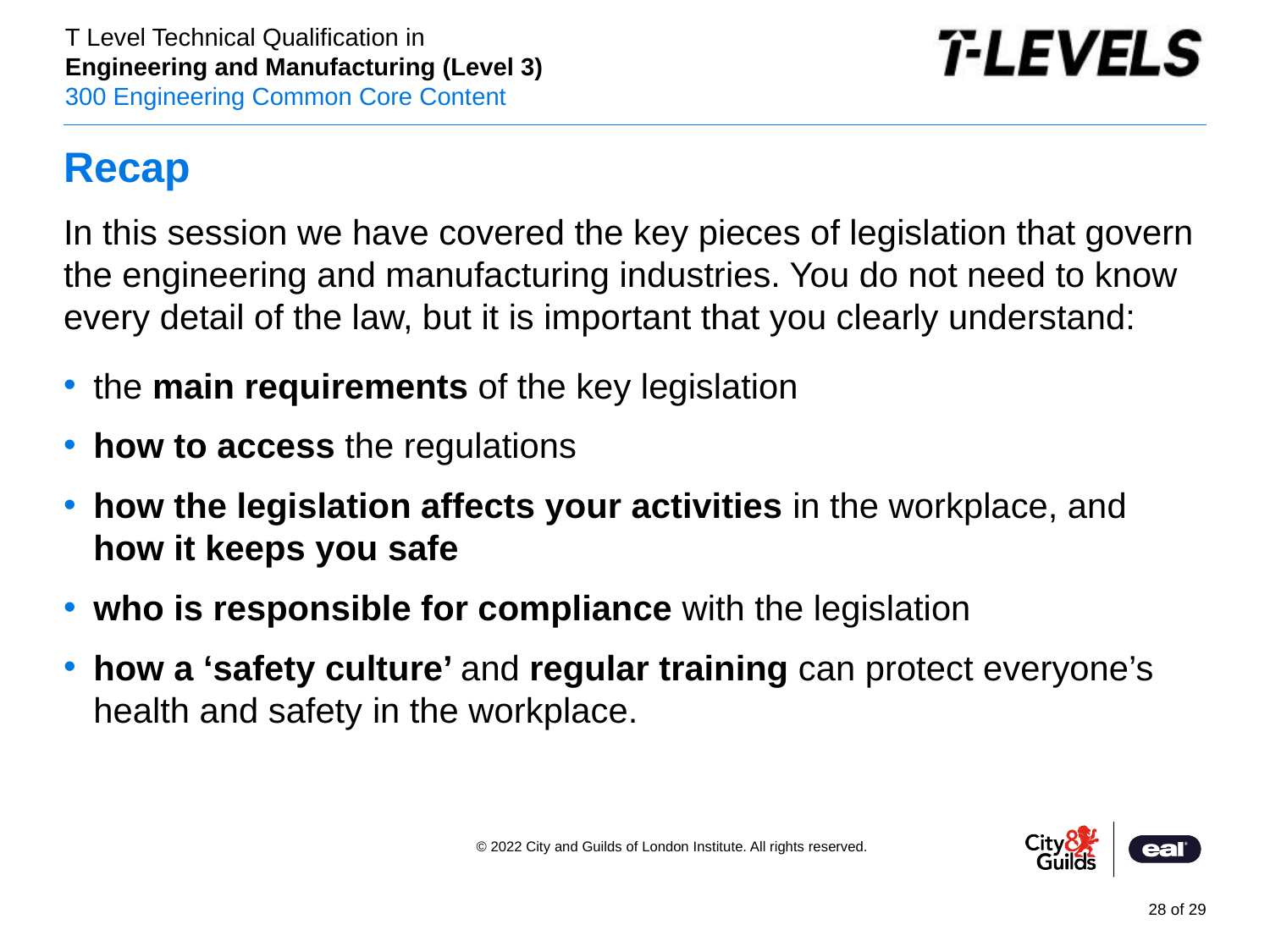

# Recap
In this session we have covered the key pieces of legislation that govern the engineering and manufacturing industries. You do not need to know every detail of the law, but it is important that you clearly understand:
the main requirements of the key legislation
how to access the regulations
how the legislation affects your activities in the workplace, and how it keeps you safe
who is responsible for compliance with the legislation
how a ‘safety culture’ and regular training can protect everyone’s health and safety in the workplace.